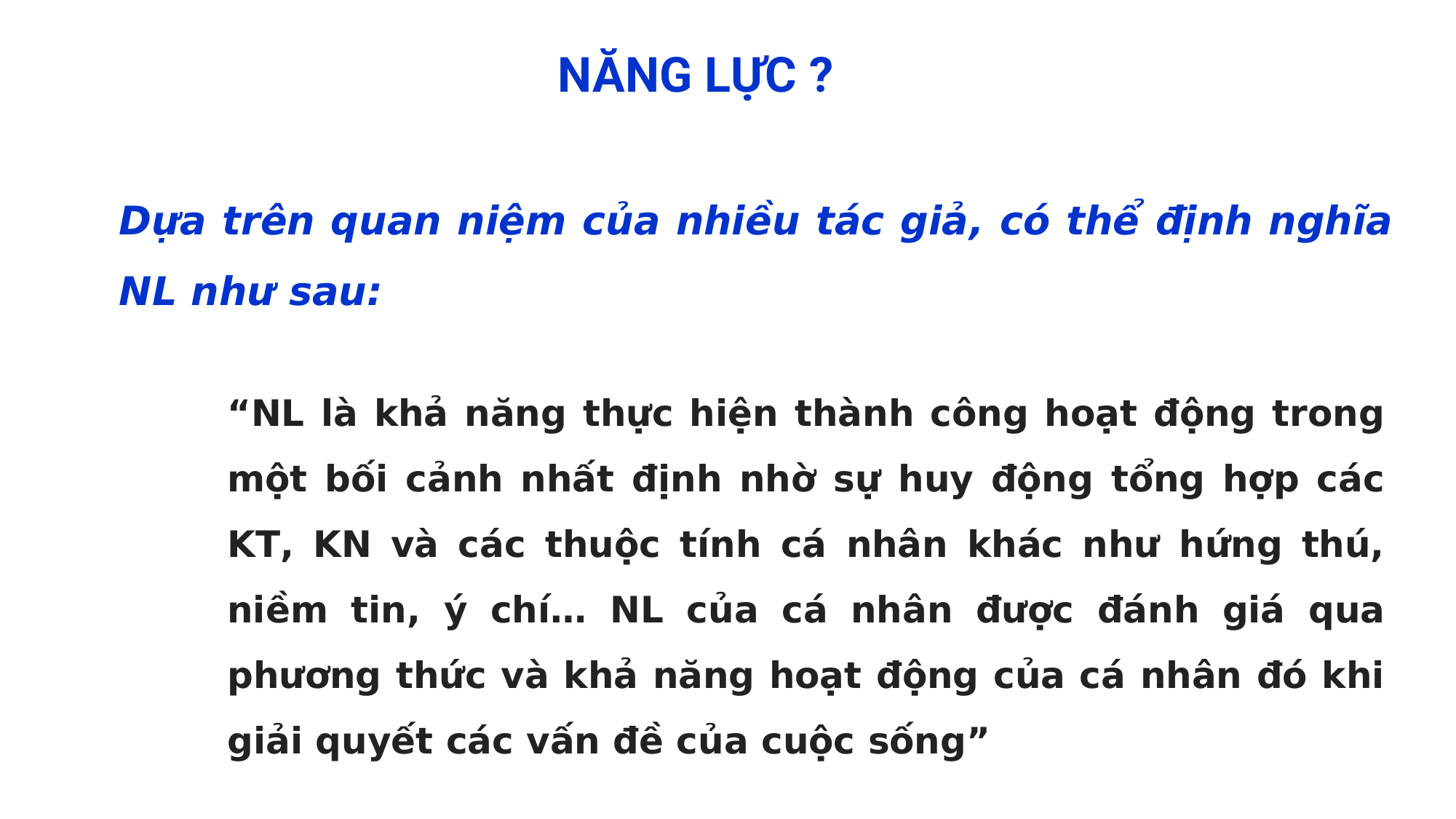

NĂNG LỰC ?
Dựa trên quan niệm của nhiều tác giả, có thể định nghĩa NL như sau:
	“NL là khả năng thực hiện thành công hoạt động trong một bối cảnh nhất định nhờ sự huy động tổng hợp các KT, KN và các thuộc tính cá nhân khác như hứng thú, niềm tin, ý chí… NL của cá nhân được đánh giá qua phương thức và khả năng hoạt động của cá nhân đó khi giải quyết các vấn đề của cuộc sống”